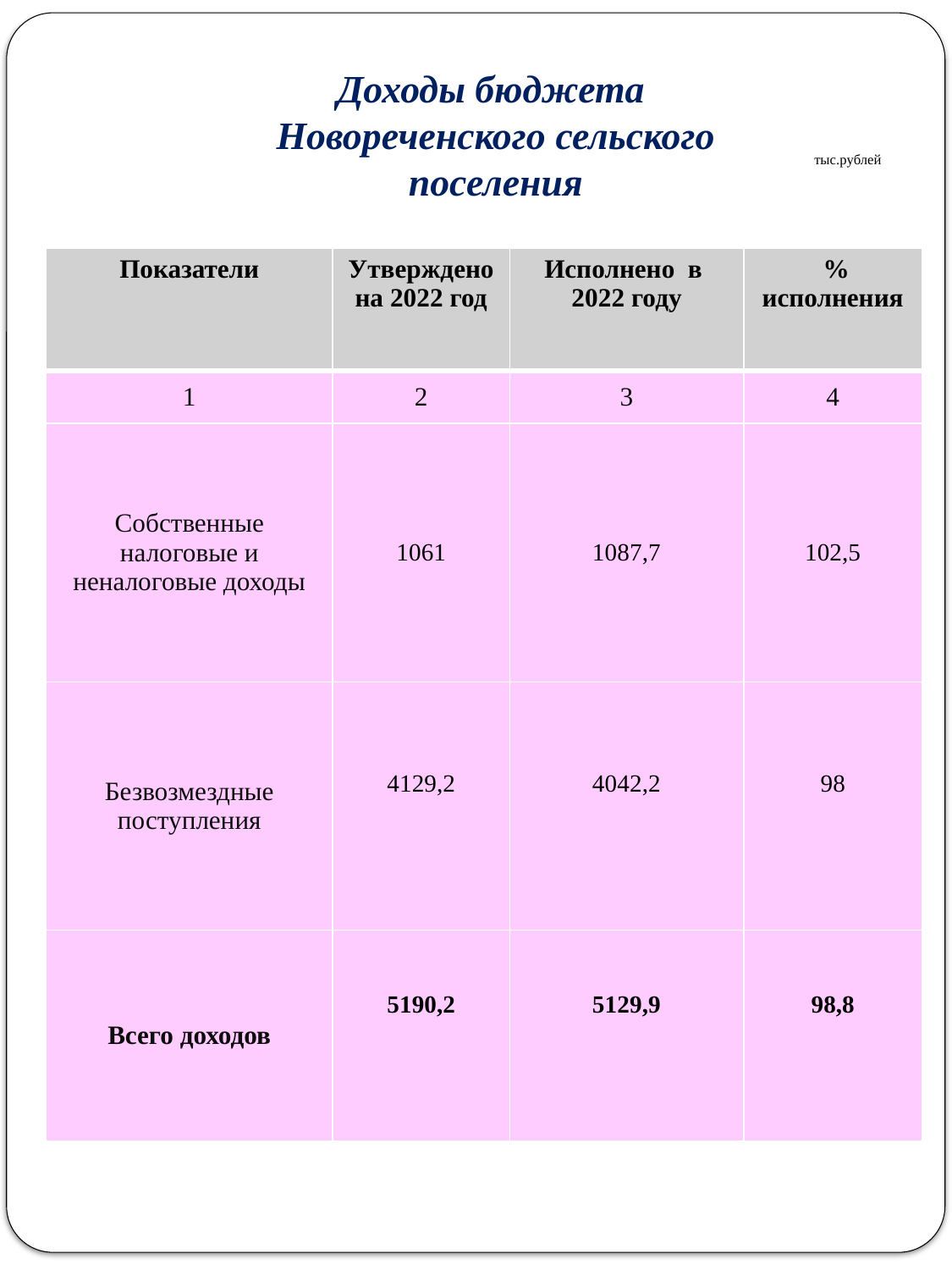

Доходы бюджета
Новореченского сельского поселения
тыс.рублей
| Показатели | Утверждено на 2022 год | Исполнено в 2022 году | % исполнения |
| --- | --- | --- | --- |
| 1 | 2 | 3 | 4 |
| Собственные налоговые и неналоговые доходы | 1061 | 1087,7 | 102,5 |
| Безвозмездные поступления | 4129,2 | 4042,2 | 98 |
| Всего доходов | 5190,2 | 5129,9 | 98,8 |